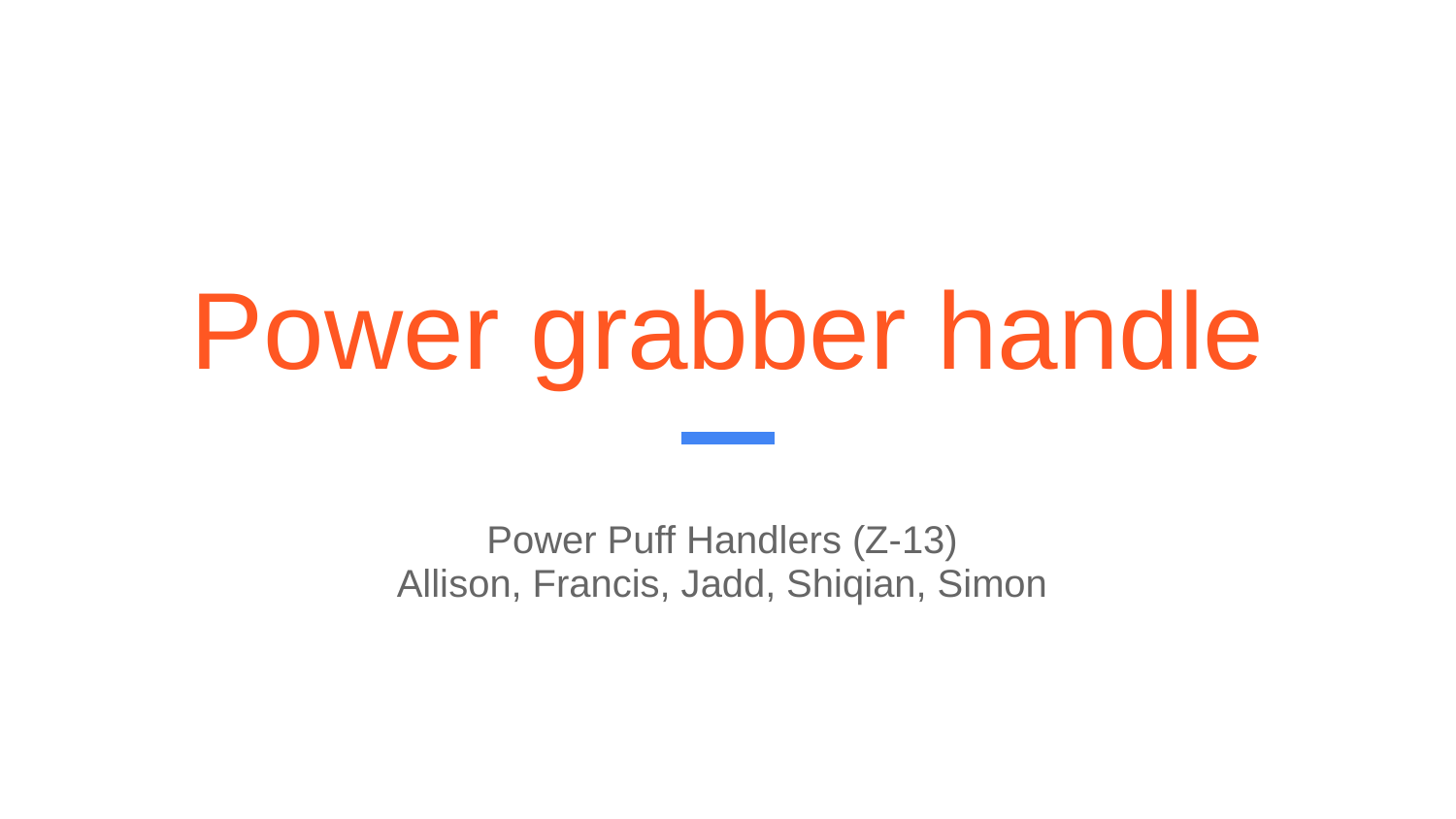

# Power grabber handle
Power Puff Handlers (Z-13)
Allison, Francis, Jadd, Shiqian, Simon